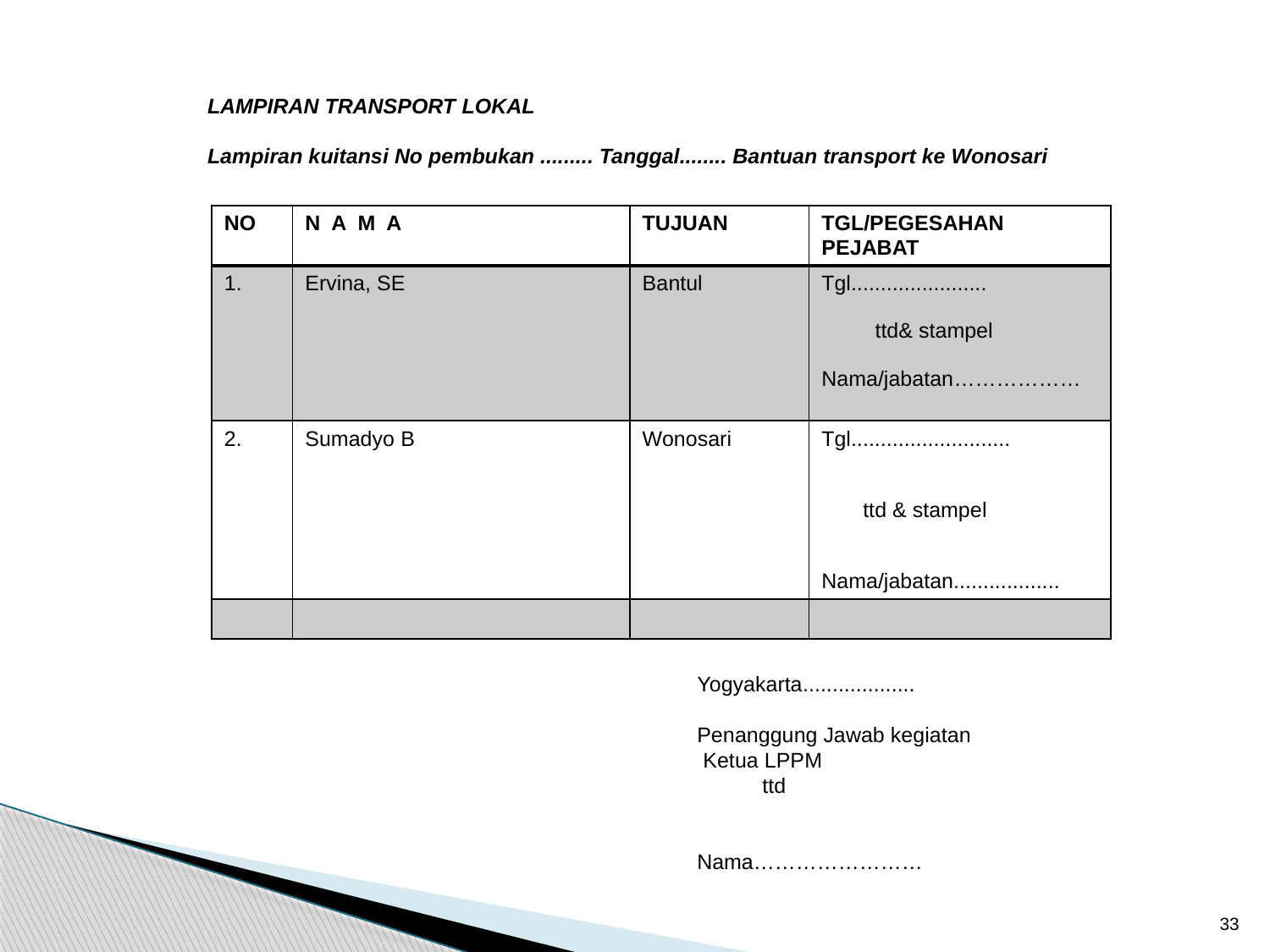

LAMPIRAN TRANSPORT LOKAL

Lampiran kuitansi No pembukan ......... Tanggal........ Bantuan transport ke Wonosari

| NO | N A M A | TUJUAN | TGL/PEGESAHAN PEJABAT |
| --- | --- | --- | --- |
| 1. | Ervina, SE | Bantul | Tgl....................... ttd& stampel Nama/jabatan……………… |
| 2. | Sumadyo B | Wonosari | Tgl........................... ttd & stampel Nama/jabatan.................. |
|  |  |  |  |
Yogyakarta...................

Penanggung Jawab kegiatan
 Ketua LPPM
           ttd

Nama……………………

33